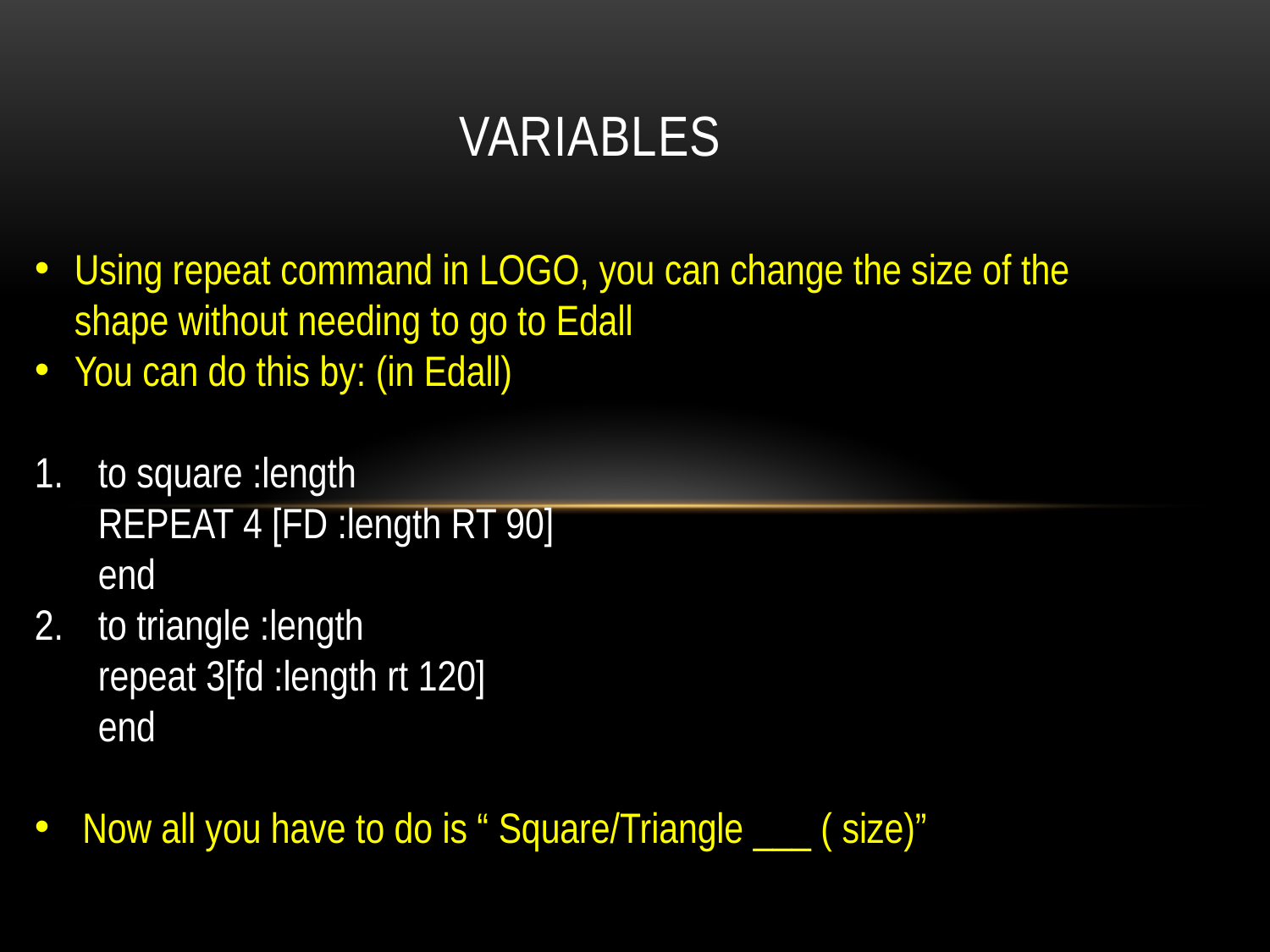

# Variables
Using repeat command in LOGO, you can change the size of the shape without needing to go to Edall
You can do this by: (in Edall)
to square :length
REPEAT 4 [FD :length RT 90]
end
to triangle :length
repeat 3[fd :length rt 120]
end
Now all you have to do is “ Square/Triangle ___ ( size)”